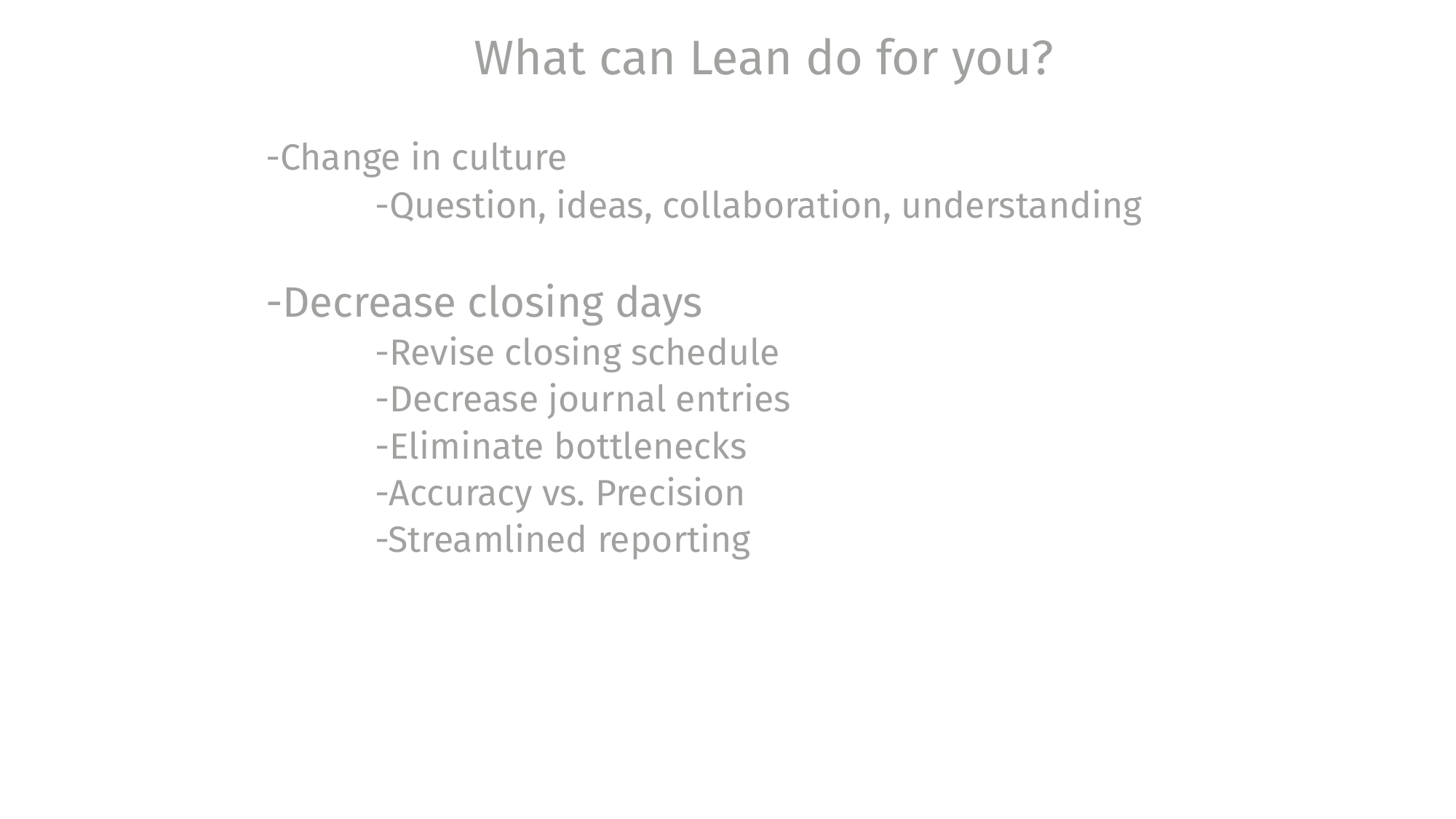

What can Lean do for you?

	-Change in culture
		-Question, ideas, collaboration, understanding

	-Decrease closing days
		-Revise closing schedule
		-Decrease journal entries
		-Eliminate bottlenecks
		-Accuracy vs. Precision
		-Streamlined reporting